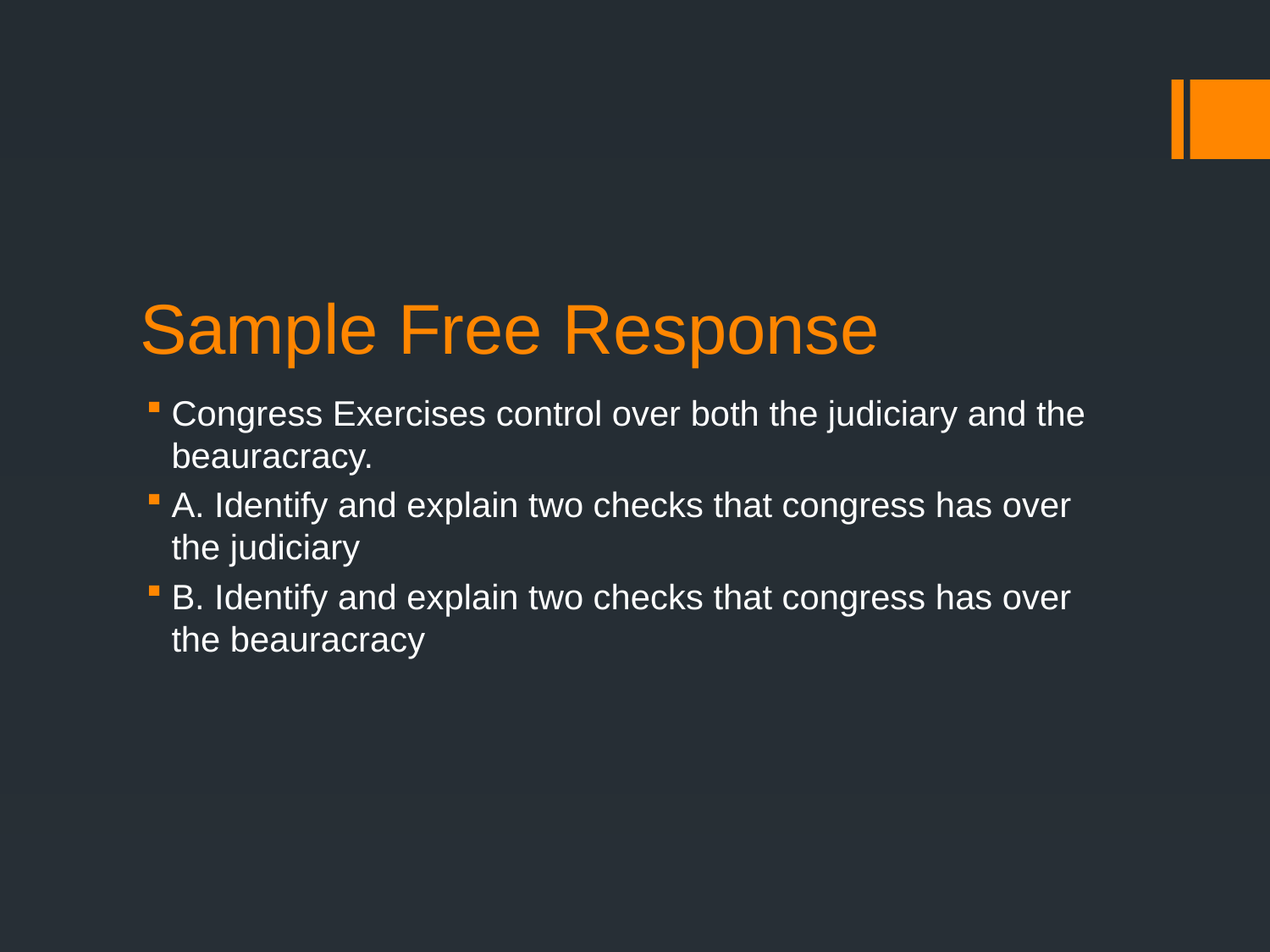

# Sample Free Response
Congress Exercises control over both the judiciary and the beauracracy.
A. Identify and explain two checks that congress has over the judiciary
B. Identify and explain two checks that congress has over the beauracracy